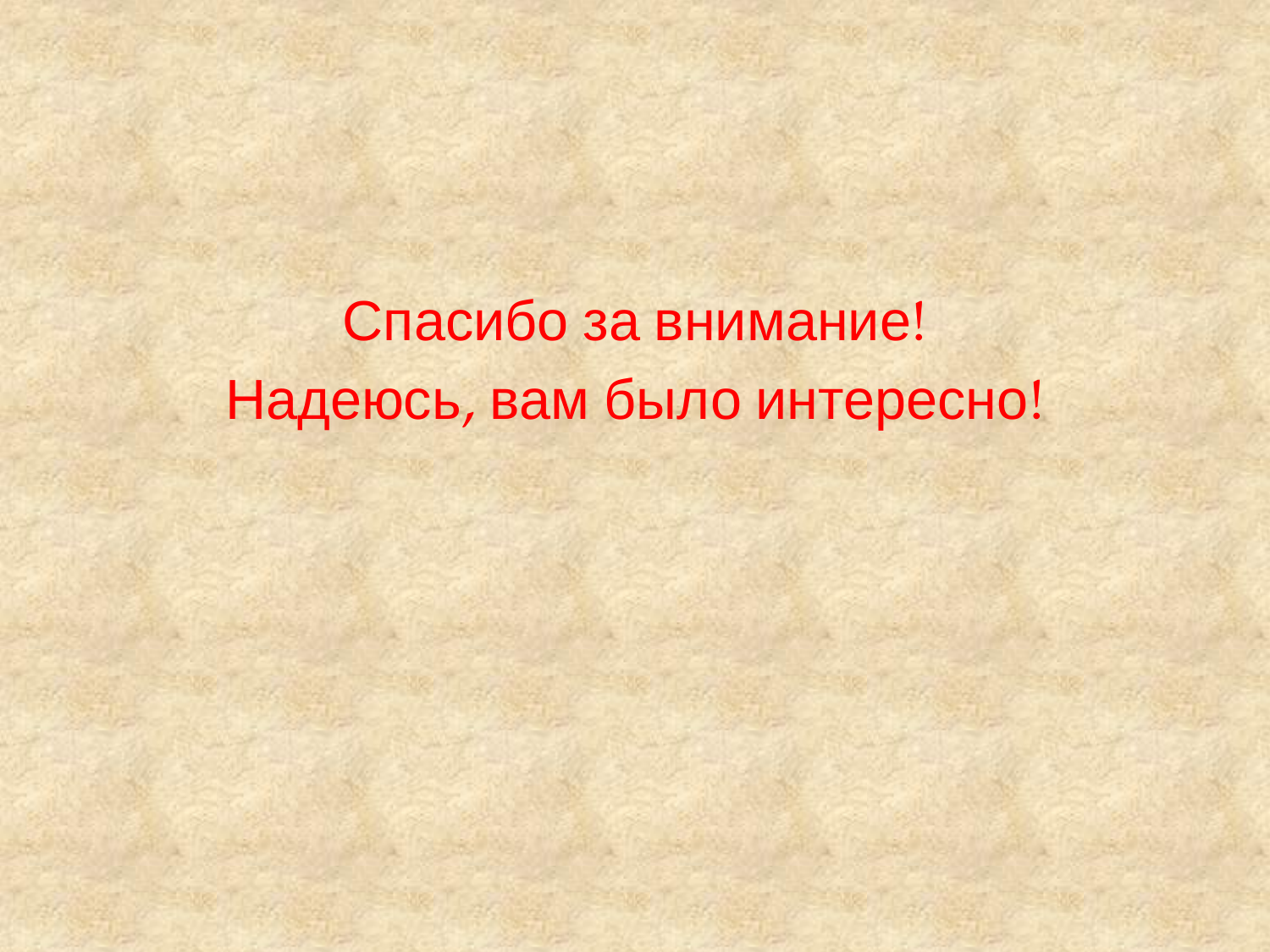

#
Спасибо за внимание!
Надеюсь, вам было интересно!